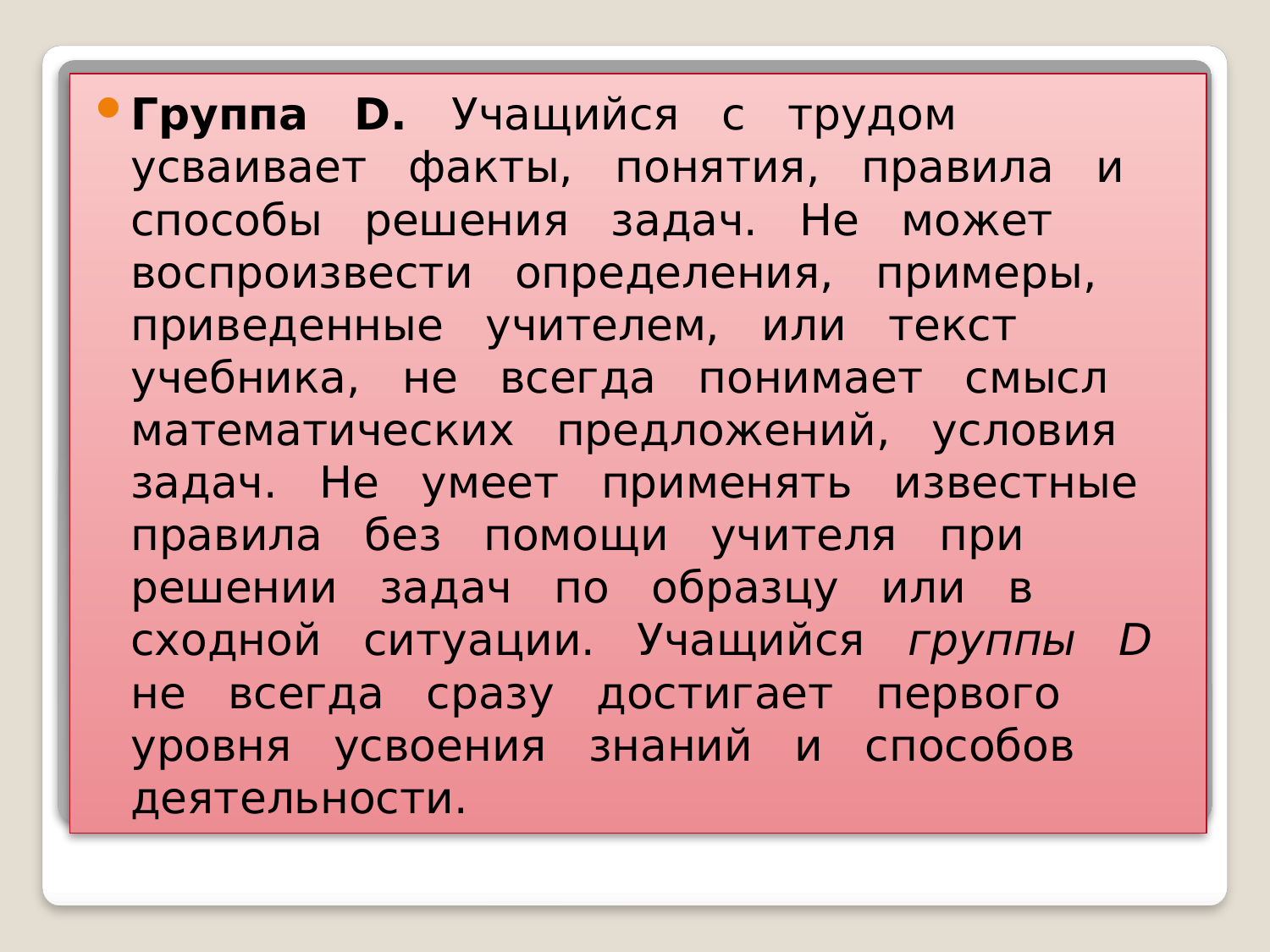

Группа   D.   Учащийся   с   трудом   усваивает   факты,   понятия,   правила   и   способы   решения   задач.   Не   может   воспроизвести   определения,   примеры,   приведенные   учителем,   или   текст   учебника,   не   всегда   понимает   смысл   математических   предложений,   условия   задач.   Не   умеет   применять   известные   правила   без   помощи   учителя   при   решении   задач   по   образцу   или   в   сходной   ситуации.   Учащийся   группы   D   не   всегда   сразу   достигает   первого   уровня   усвоения   знаний   и   способов  деятельности.

#